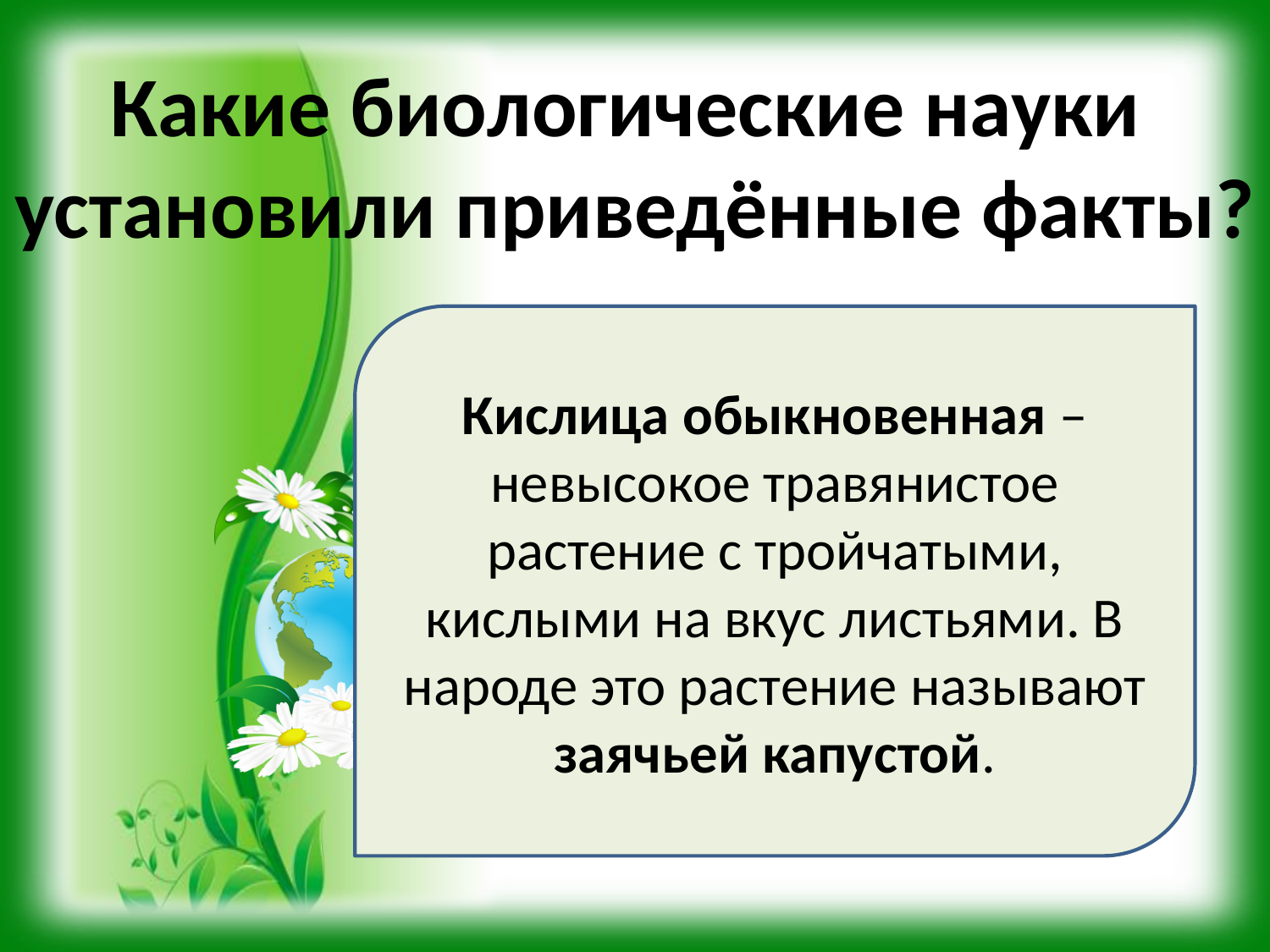

Какие биологические науки
установили приведённые факты?
Кислица обыкновенная – невысокое травянистое растение с тройчатыми, кислыми на вкус листьями. В народе это растение называют заячьей капустой.
www.sliderpoint.org